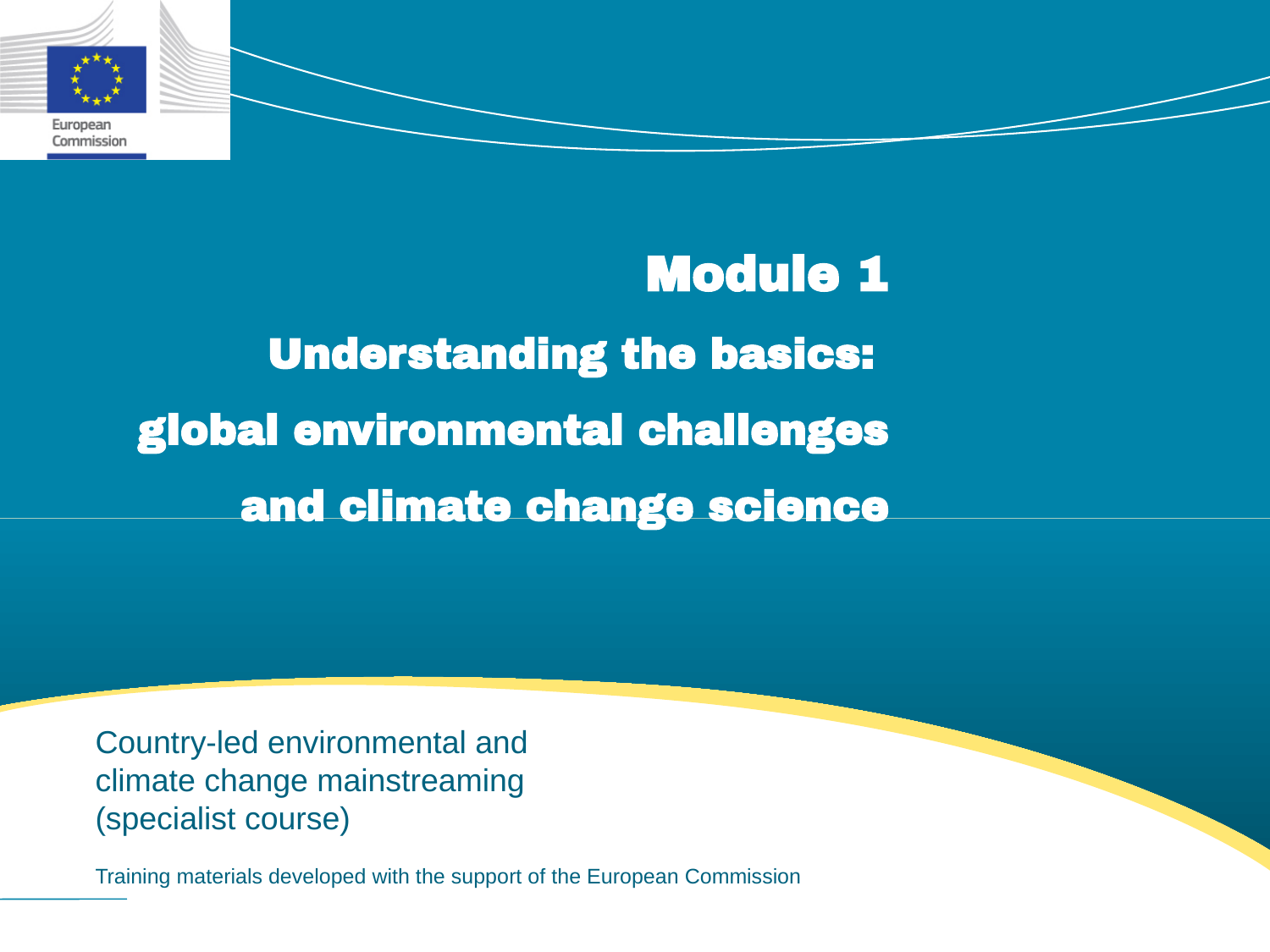

# Module 1 Understanding the basics: global environmental challenges and climate change science
Country-led environmental and climate change mainstreaming (specialist course)
Training materials developed with the support of the European Commission